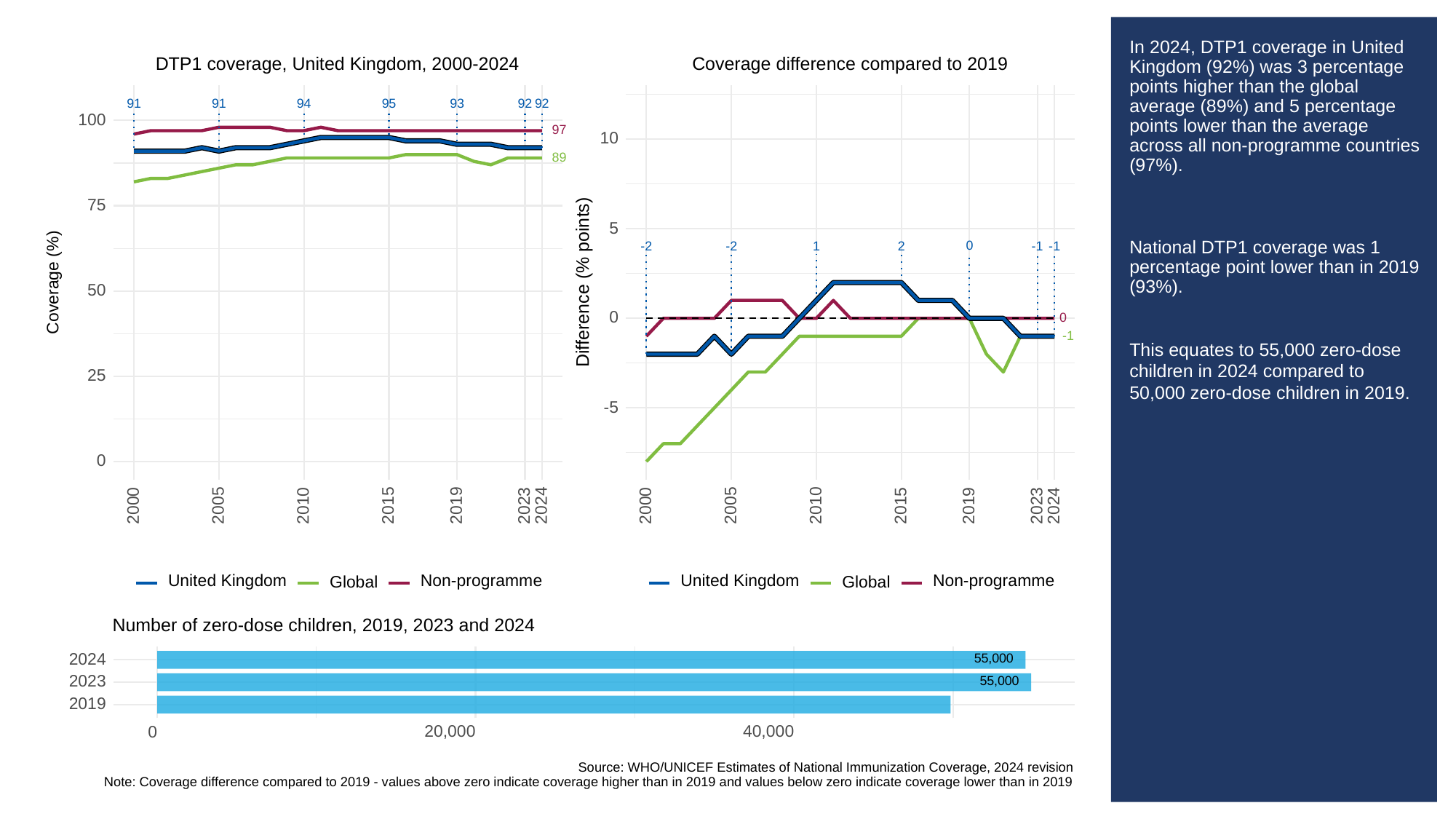

# In 2024, DTP1 coverage in United Kingdom (92%) was 3 percentage points higher than the global average (89%) and 5 percentage points lower than the average across all non-programme countries (97%).

National DTP1 coverage was 1 percentage point lower than in 2019 (93%).

This equates to 55,000 zero-dose children in 2024 compared to 50,000 zero-dose children in 2019.

Coverage difference compared to 2019
DTP1 coverage, United Kingdom, 2000-2024

93
91
91
94
95
92
92

100

97

10

89

75

5

0
-2
-2
1
2
-1
-1

Difference (% points)
Coverage (%)

50

0
0

-1

25

-5

0

2023
2023
2000
2005
2010
2015
2019
2024
2000
2005
2010
2015
2019
2024
United Kingdom
Non-programme
United Kingdom
Non-programme
Global
Global

Number of zero-dose children, 2019, 2023 and 2024

55,000
2024

55,000
2023

2019

20,000
40,000
0
Source: WHO/UNICEF Estimates of National Immunization Coverage, 2024 revision
Note: Coverage difference compared to 2019 - values above zero indicate coverage higher than in 2019 and values below zero indicate coverage lower than in 2019